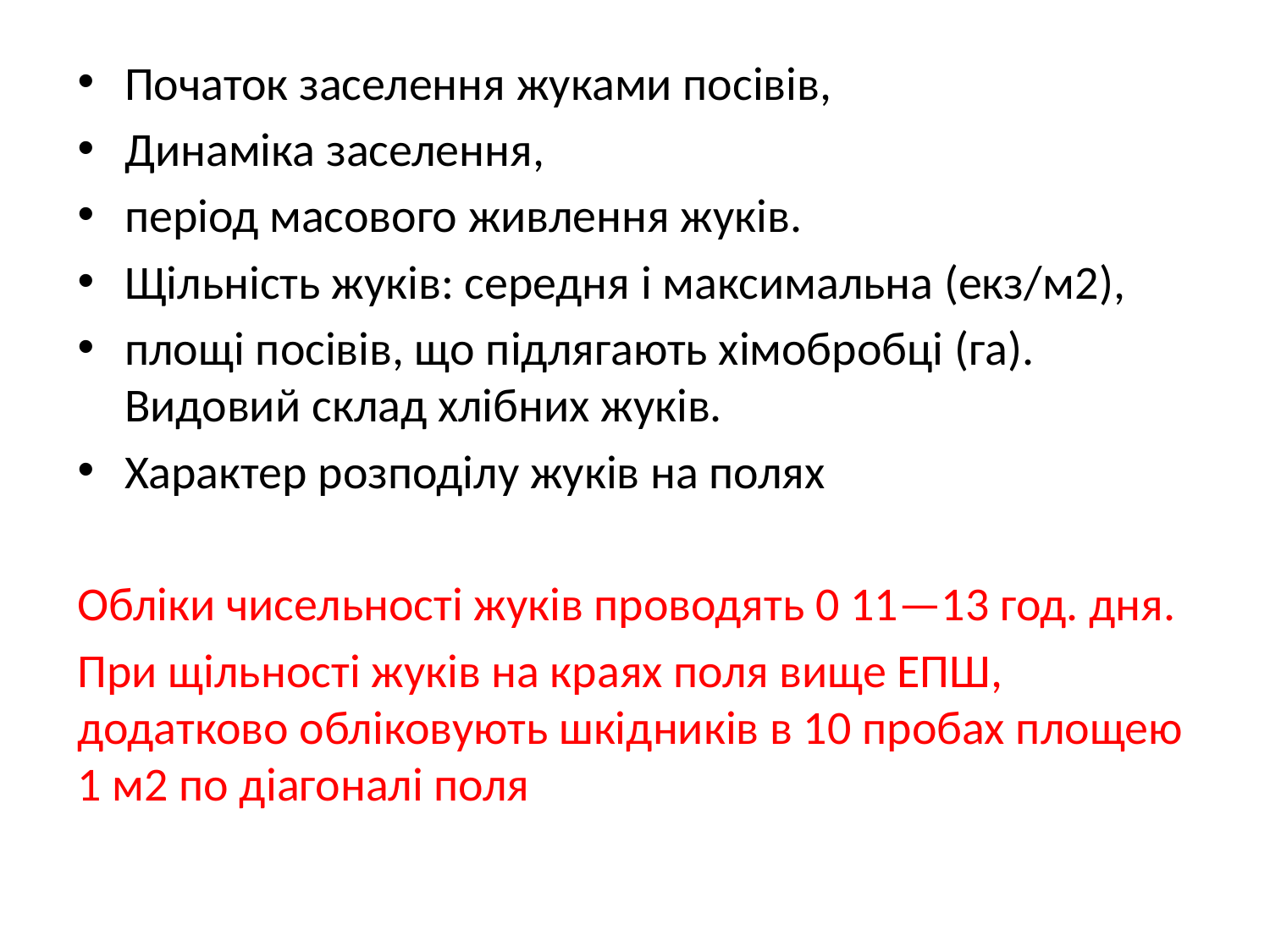

Початок заселення жуками посівів,
Динаміка заселення,
період масового живлення жуків.
Щільність жуків: середня і максимальна (екз/м2),
площі посівів, що підлягають хімобробці (га). Видовий склад хлібних жуків.
Характер розподілу жуків на полях

Обліки чисельності жуків проводять 0 11—13 год. дня.
При щільності жуків на краях поля вище ЕПШ, додатково обліковують шкідників в 10 пробах площею 1 м2 по діагоналі поля